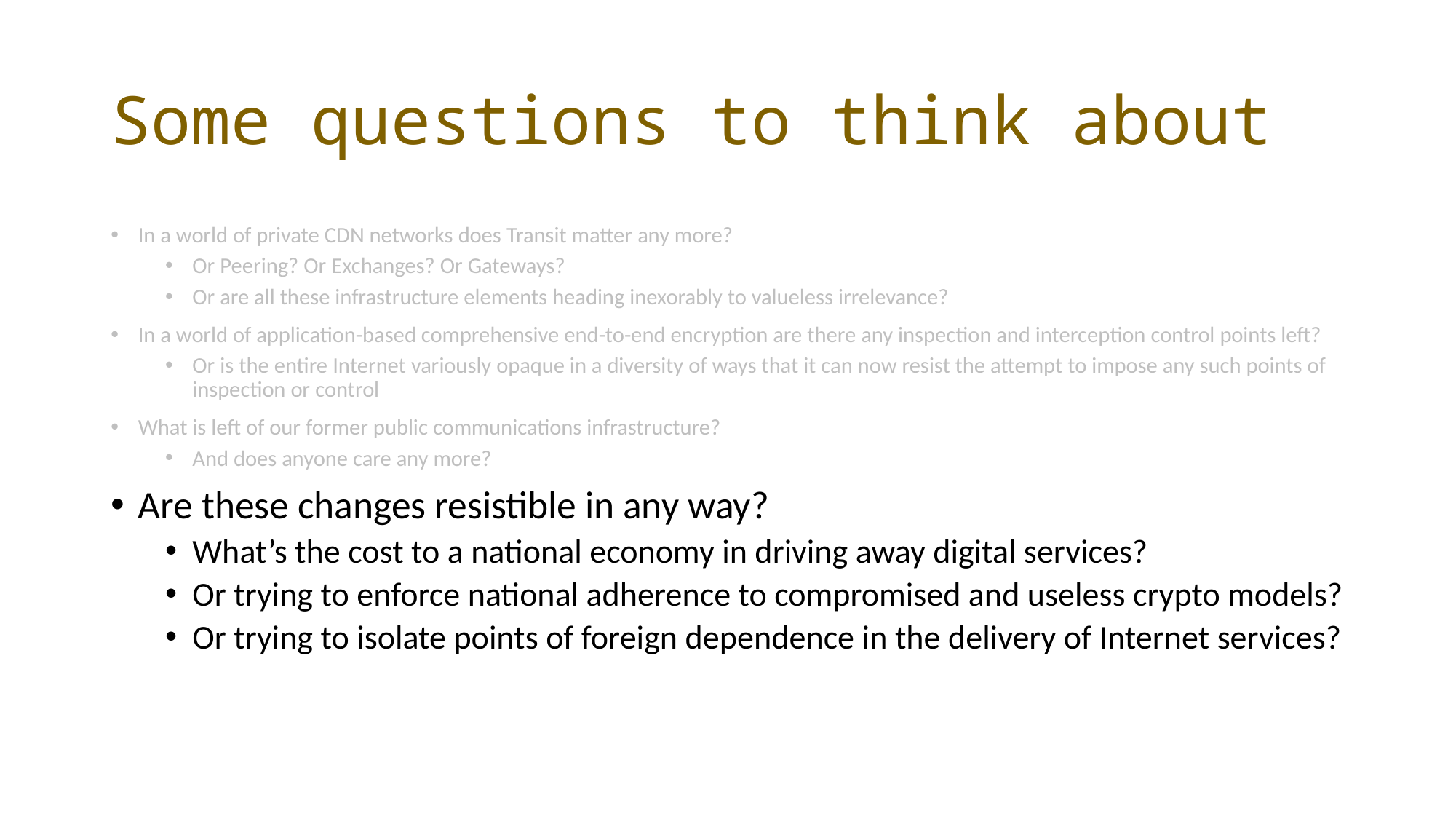

# Some questions to think about
In a world of private CDN networks does Transit matter any more?
Or Peering? Or Exchanges? Or Gateways?
Or are all these infrastructure elements heading inexorably to valueless irrelevance?
In a world of application-based comprehensive end-to-end encryption are there any inspection and interception control points left?
Or is the entire Internet variously opaque in a diversity of ways that it can now resist the attempt to impose any such points of inspection or control
What is left of our former public communications infrastructure?
And does anyone care any more?
Are these changes resistible in any way?
What’s the cost to a national economy in driving away digital services?
Or trying to enforce national adherence to compromised and useless crypto models?
Or trying to isolate points of foreign dependence in the delivery of Internet services?